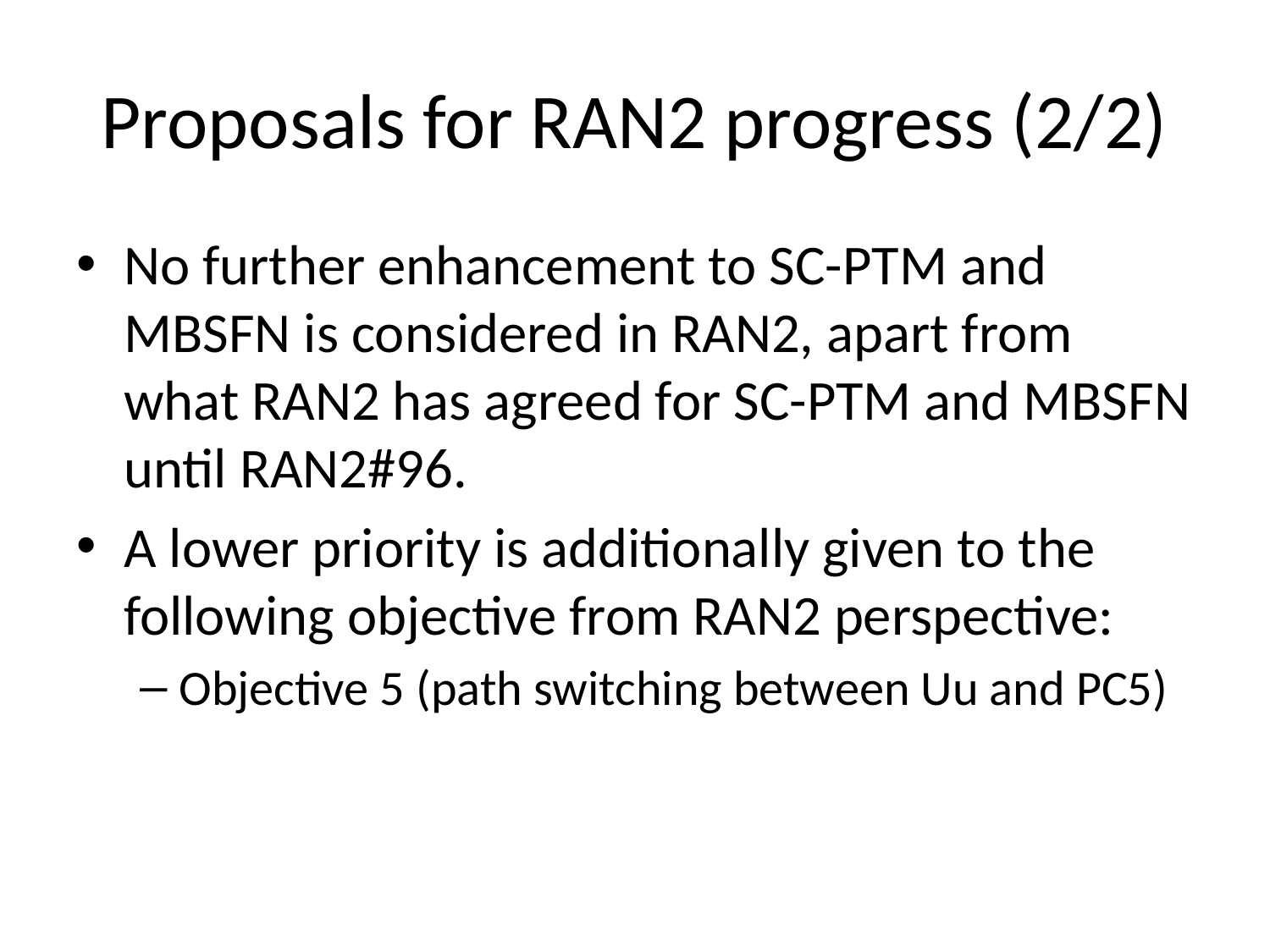

# Proposals for RAN2 progress (2/2)
No further enhancement to SC-PTM and MBSFN is considered in RAN2, apart from what RAN2 has agreed for SC-PTM and MBSFN until RAN2#96.
A lower priority is additionally given to the following objective from RAN2 perspective:
Objective 5 (path switching between Uu and PC5)